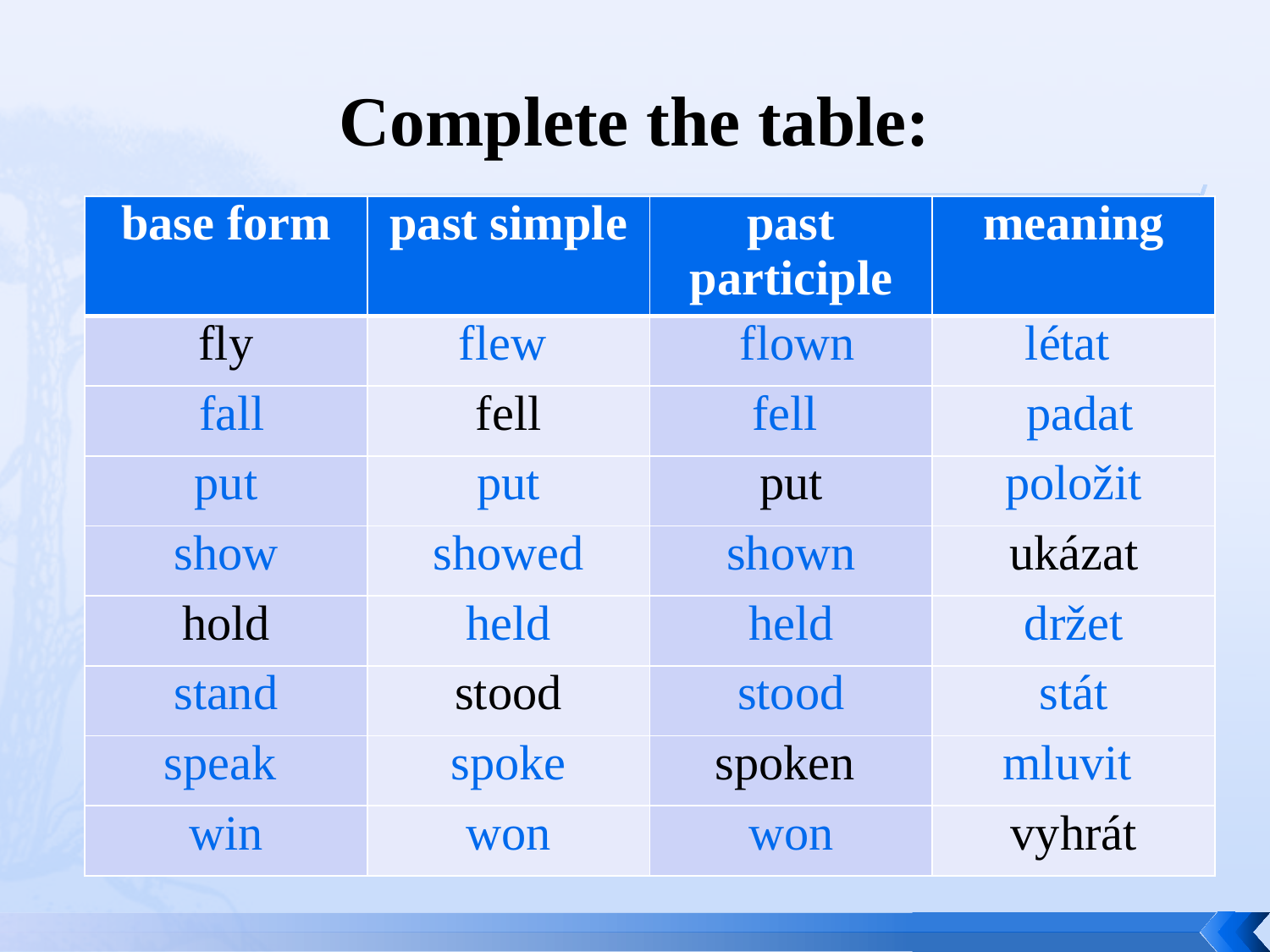

# Complete the table:
| base form | past simple | past participle | meaning |
| --- | --- | --- | --- |
| fly | flew | flown | létat |
| fall | fell | fell | padat |
| put | put | put | položit |
| show | showed | shown | ukázat |
| hold | held | held | držet |
| stand | stood | stood | stát |
| speak | spoke | spoken | mluvit |
| win | won | won | vyhrát |